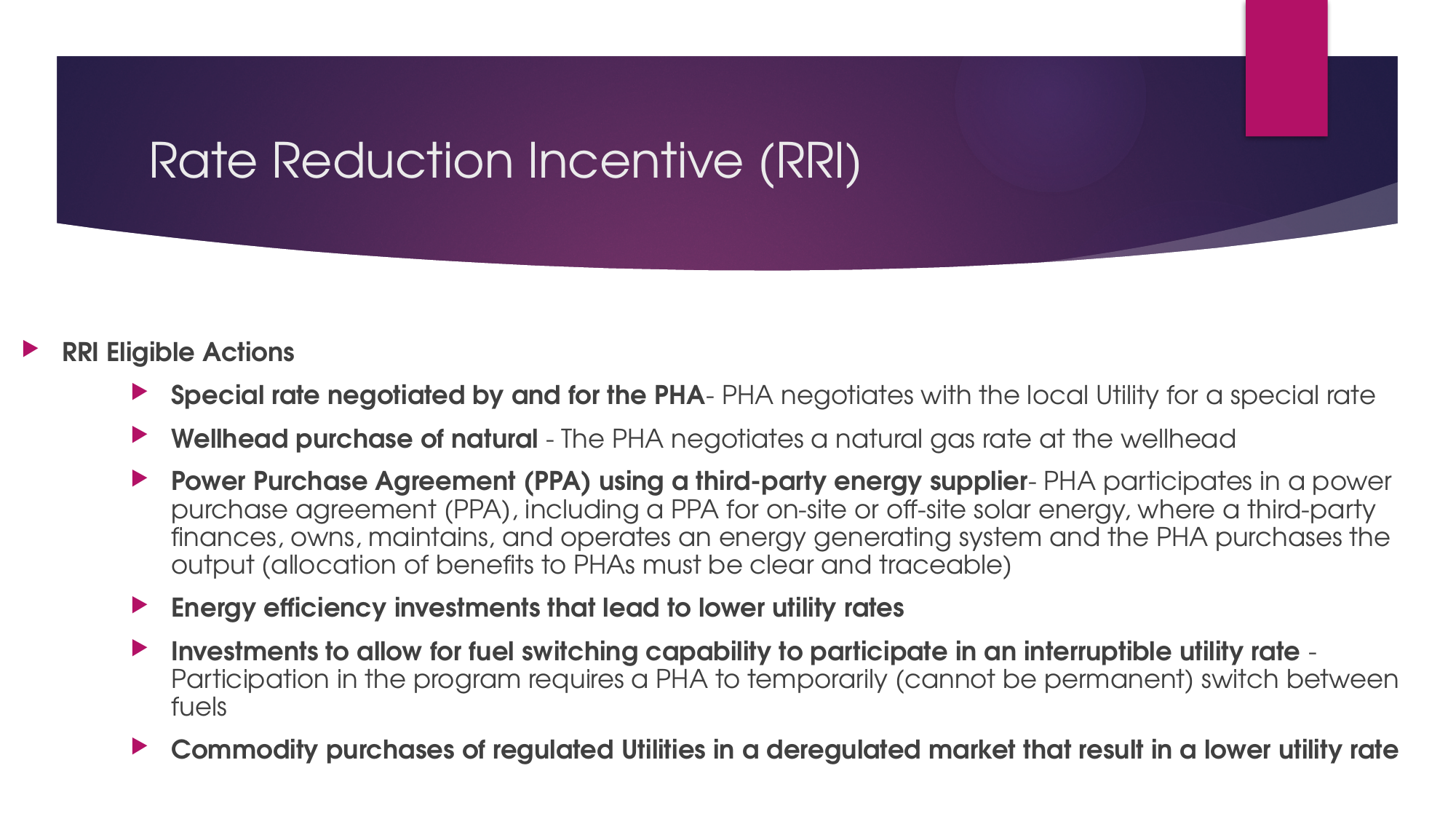

# Rate Reduction Incentive (RRI)
RRI Eligible Actions
Special rate negotiated by and for the PHA- PHA negotiates with the local Utility for a special rate
Wellhead purchase of natural - The PHA negotiates a natural gas rate at the wellhead
Power Purchase Agreement (PPA) using a third-party energy supplier- PHA participates in a power purchase agreement (PPA), including a PPA for on-site or off-site solar energy, where a third-party finances, owns, maintains, and operates an energy generating system and the PHA purchases the output (allocation of benefits to PHAs must be clear and traceable)
Energy efficiency investments that lead to lower utility rates
Investments to allow for fuel switching capability to participate in an interruptible utility rate - Participation in the program requires a PHA to temporarily (cannot be permanent) switch between fuels
Commodity purchases of regulated Utilities in a deregulated market that result in a lower utility rate